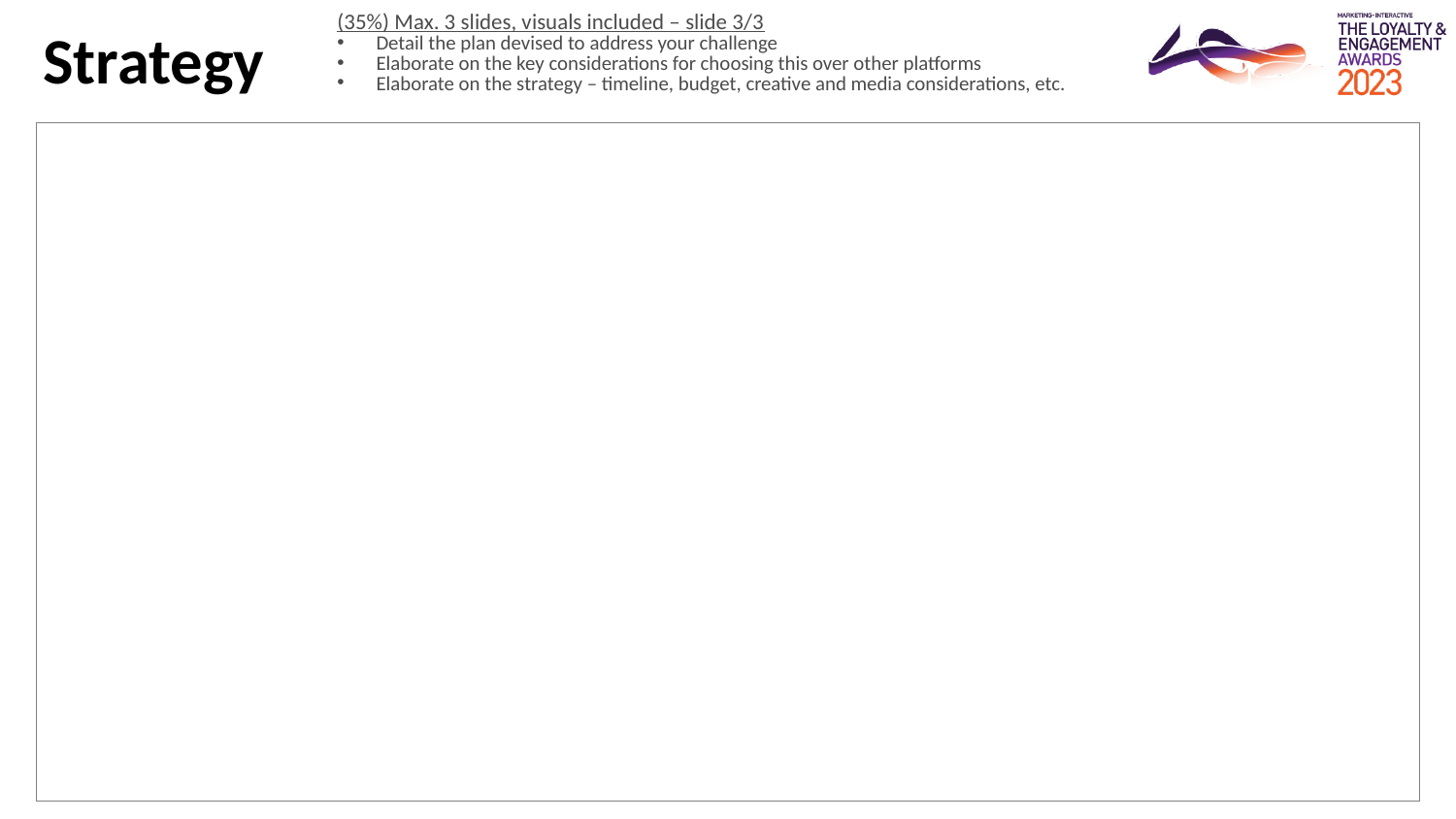

(35%) Max. 3 slides, visuals included – slide 3/3
 Detail the plan devised to address your challenge
 Elaborate on the key considerations for choosing this over other platforms
 Elaborate on the strategy – timeline, budget, creative and media considerations, etc.
Strategy
|  |
| --- |